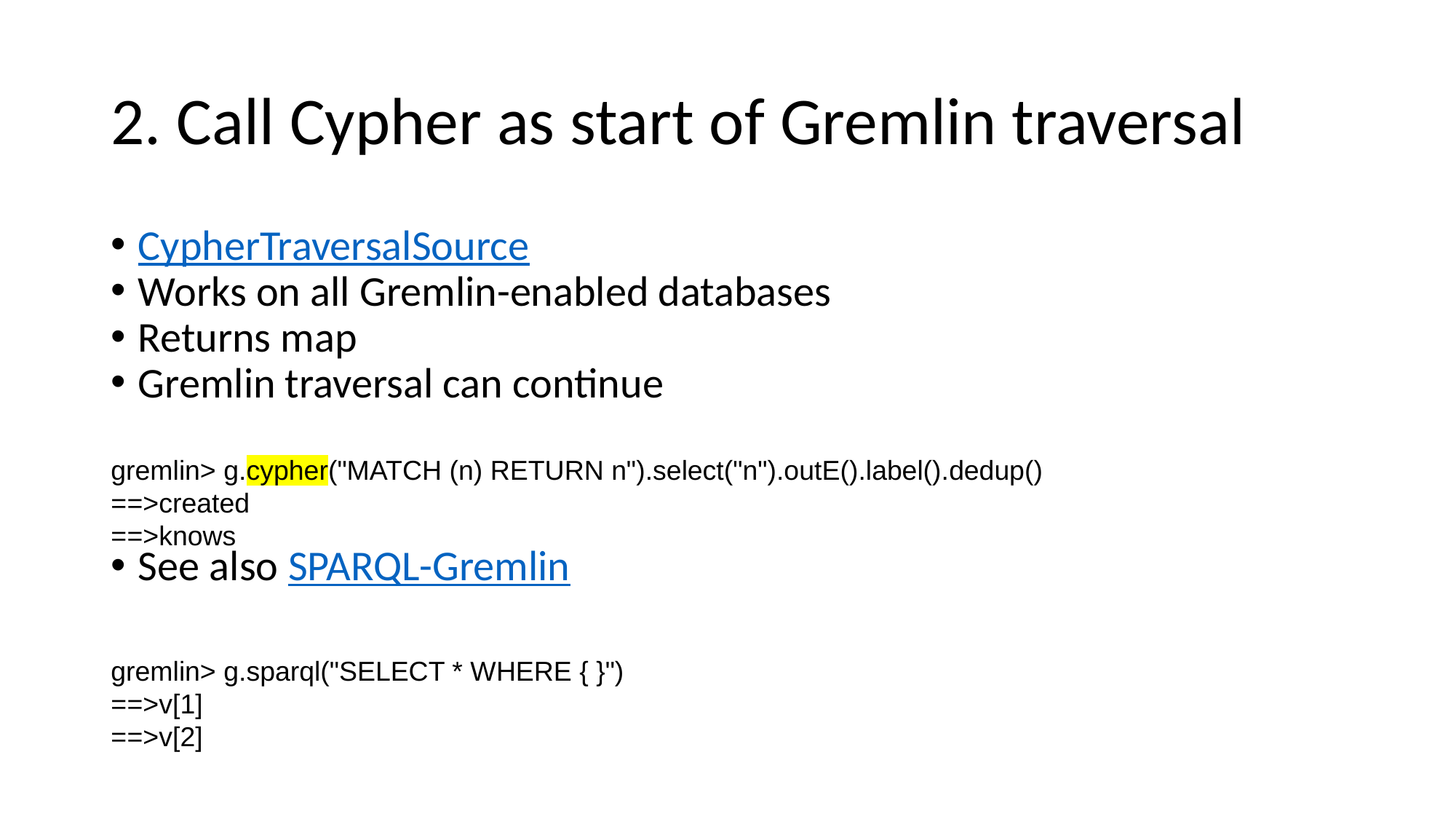

# 2. Call Cypher as start of Gremlin traversal
CypherTraversalSource
Works on all Gremlin-enabled databases
Returns map
Gremlin traversal can continue

See also SPARQL-Gremlin

gremlin> g.cypher("MATCH (n) RETURN n").select("n").outE().label().dedup()
==>created
==>knows
gremlin> g.sparql("SELECT * WHERE { }")
==>v[1]
==>v[2]